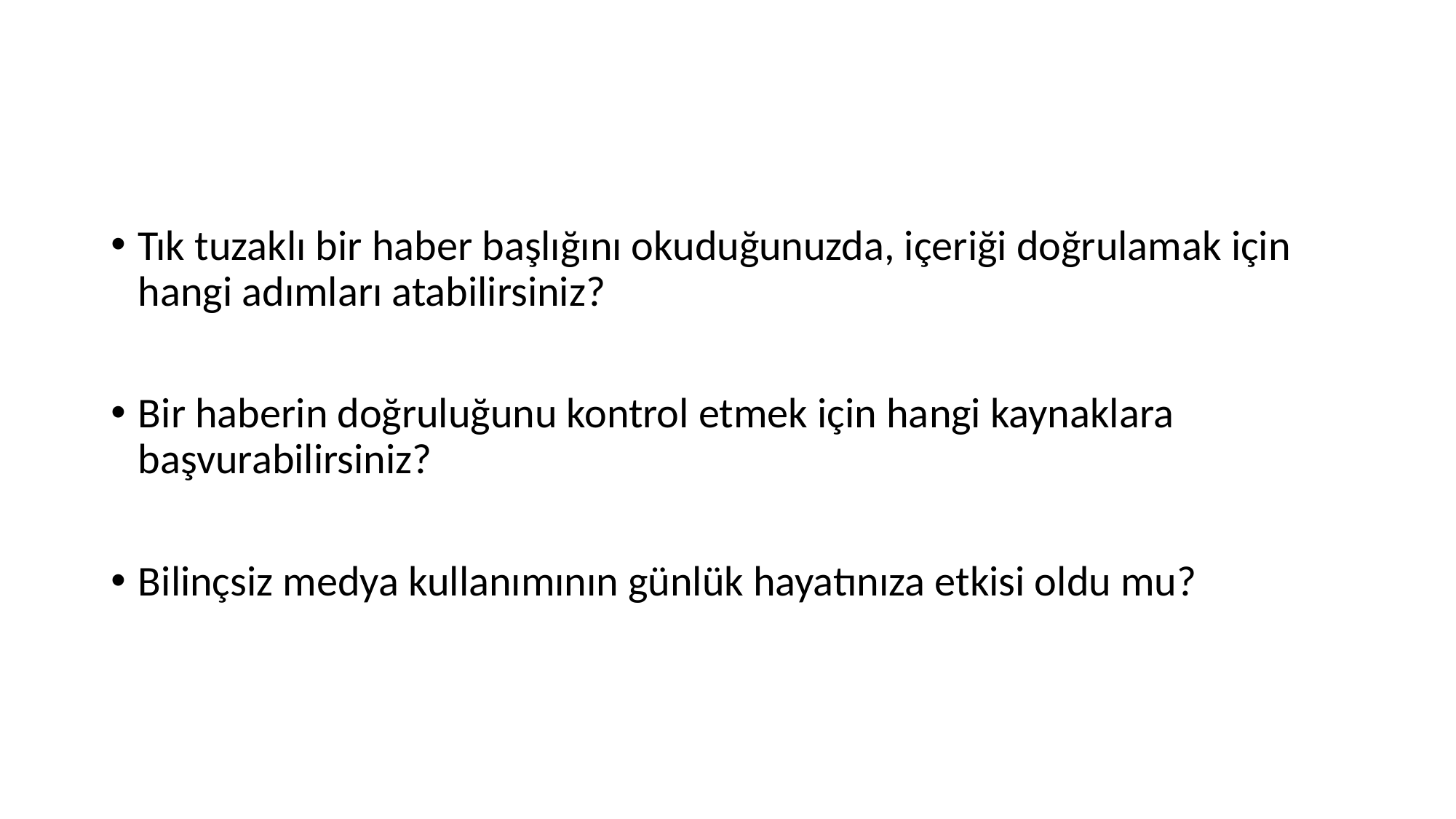

#
Tık tuzaklı bir haber başlığını okuduğunuzda, içeriği doğrulamak için hangi adımları atabilirsiniz?

Bir haberin doğruluğunu kontrol etmek için hangi kaynaklara başvurabilirsiniz?

Bilinçsiz medya kullanımının günlük hayatınıza etkisi oldu mu?